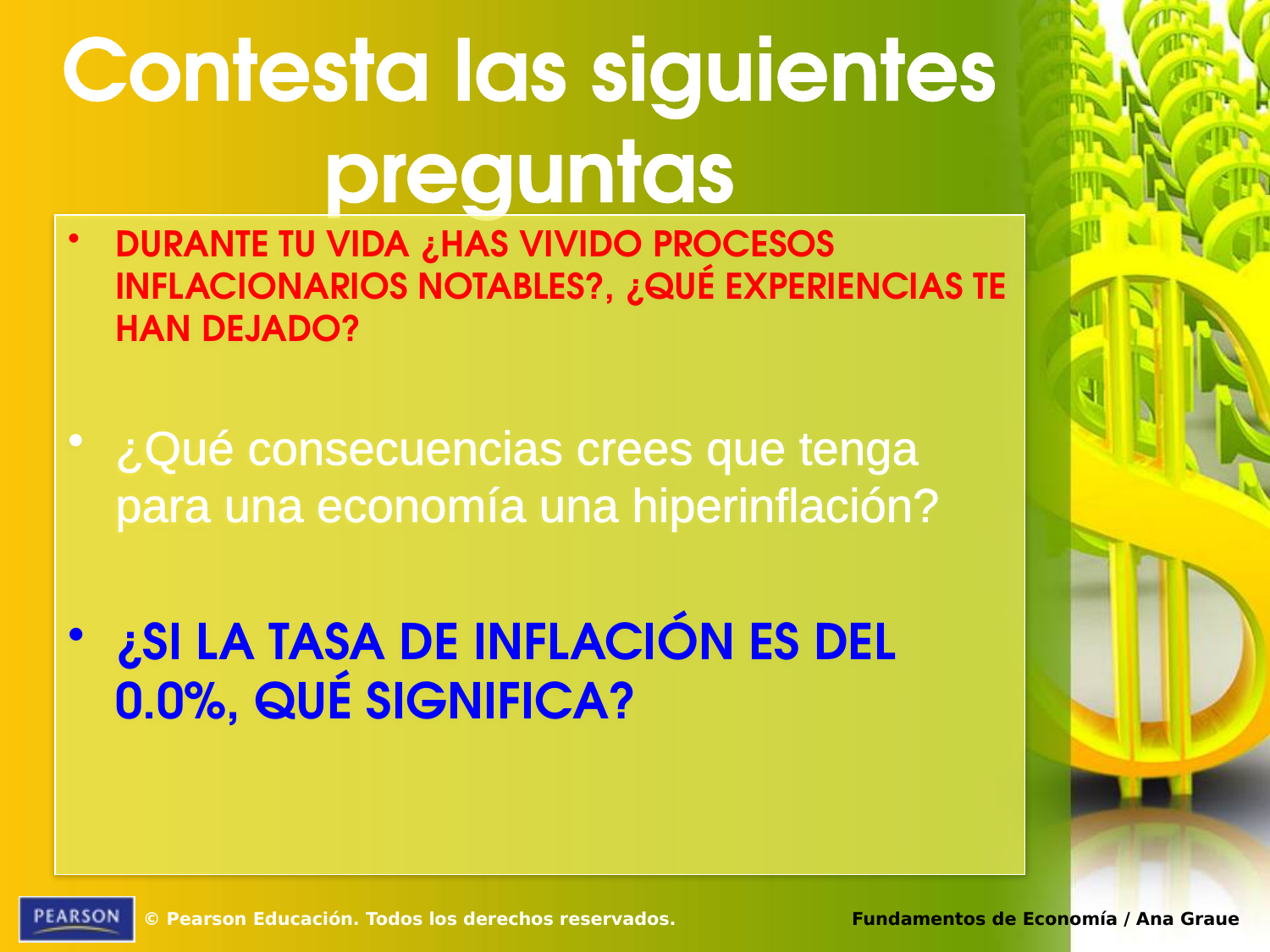

# Contesta las siguientes preguntas
Durante tu vida ¿has vivido procesos inflacionarios notables?, ¿qué experiencias te han dejado?

¿Qué consecuencias crees que tenga para una economía una hiperinflación?

¿Si la tasa de inflación es del 0.0%, qué significa?